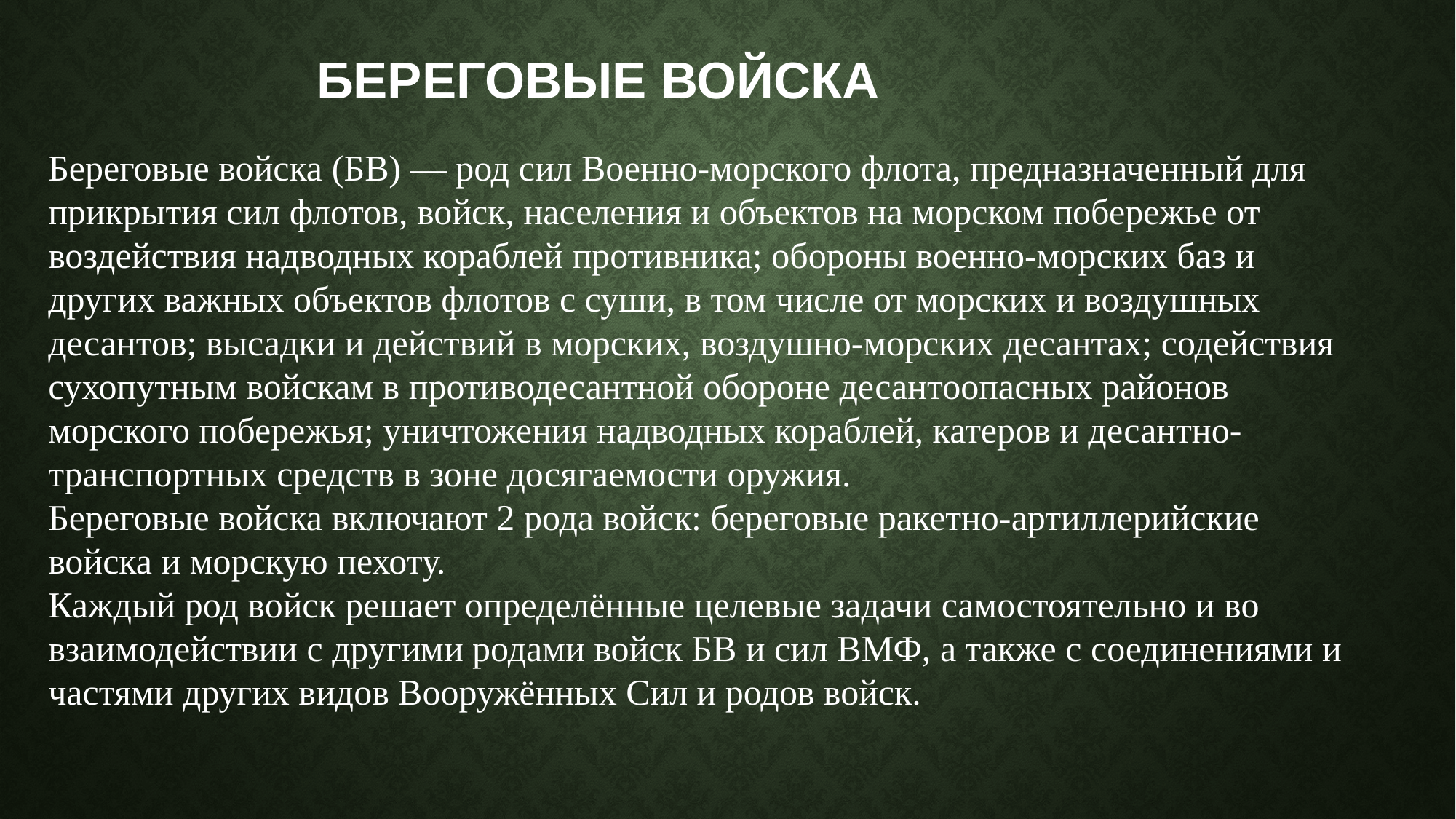

# Береговые войска
Береговые войска (БВ) — род сил Военно-морского флота, предназначенный для прикрытия сил флотов, войск, населения и объектов на морском побережье от воздействия надводных кораблей противника; обороны военно-морских баз и других важных объектов флотов с суши, в том числе от морских и воздушных десантов; высадки и действий в морских, воздушно-морских десантах; содействия сухопутным войскам в противодесантной обороне десантоопасных районов морского побережья; уничтожения надводных кораблей, катеров и десантно-транспортных средств в зоне досягаемости оружия.
Береговые войска включают 2 рода войск: береговые ракетно-артиллерийские войска и морскую пехоту.
Каждый род войск решает определённые целевые задачи самостоятельно и во взаимодействии с другими родами войск БВ и сил ВМФ, а также с соединениями и частями других видов Вооружённых Сил и родов войск.